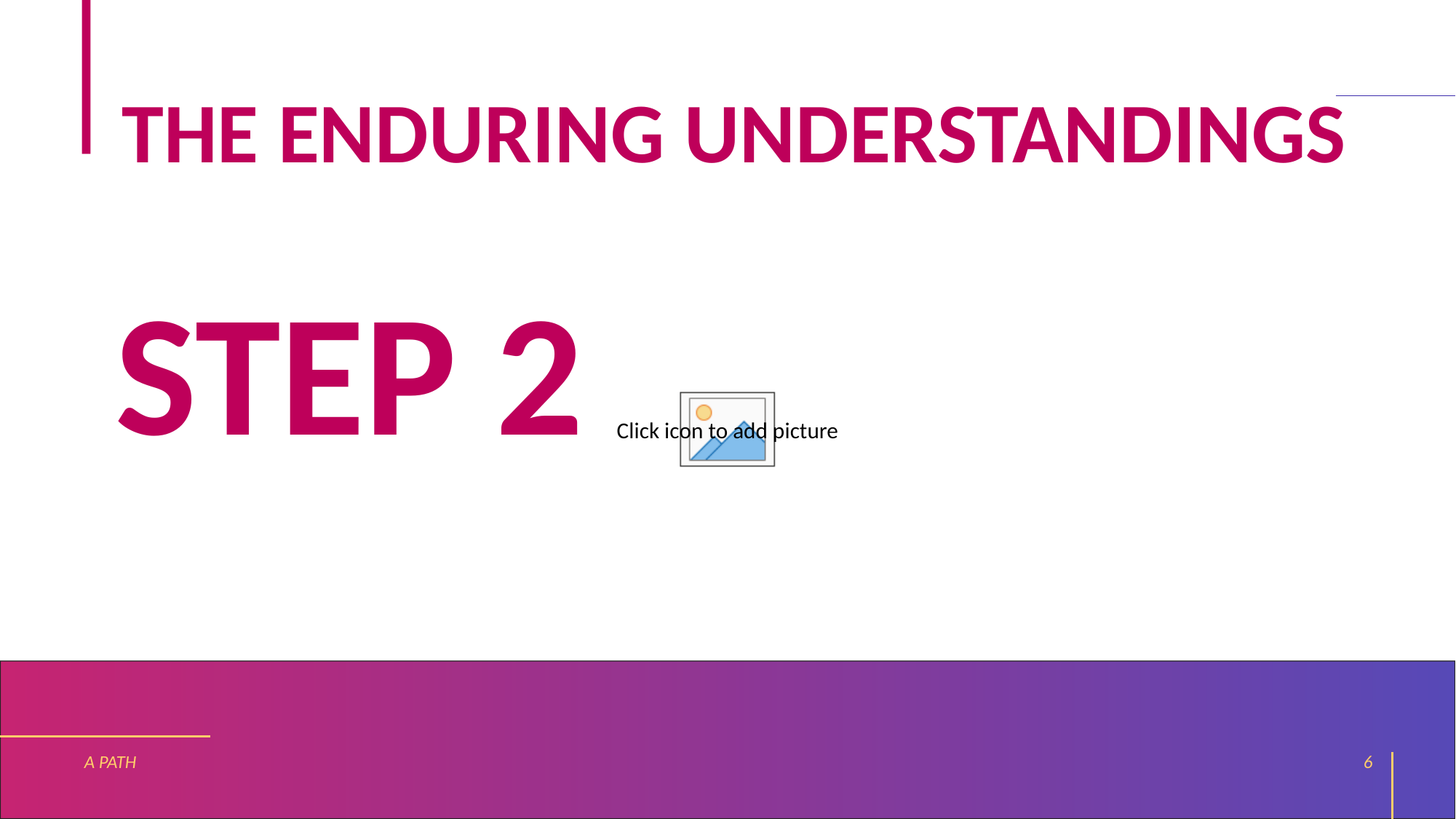

# THE ENDURING UNDERSTANDINGS

STEP 2
A PATH
6